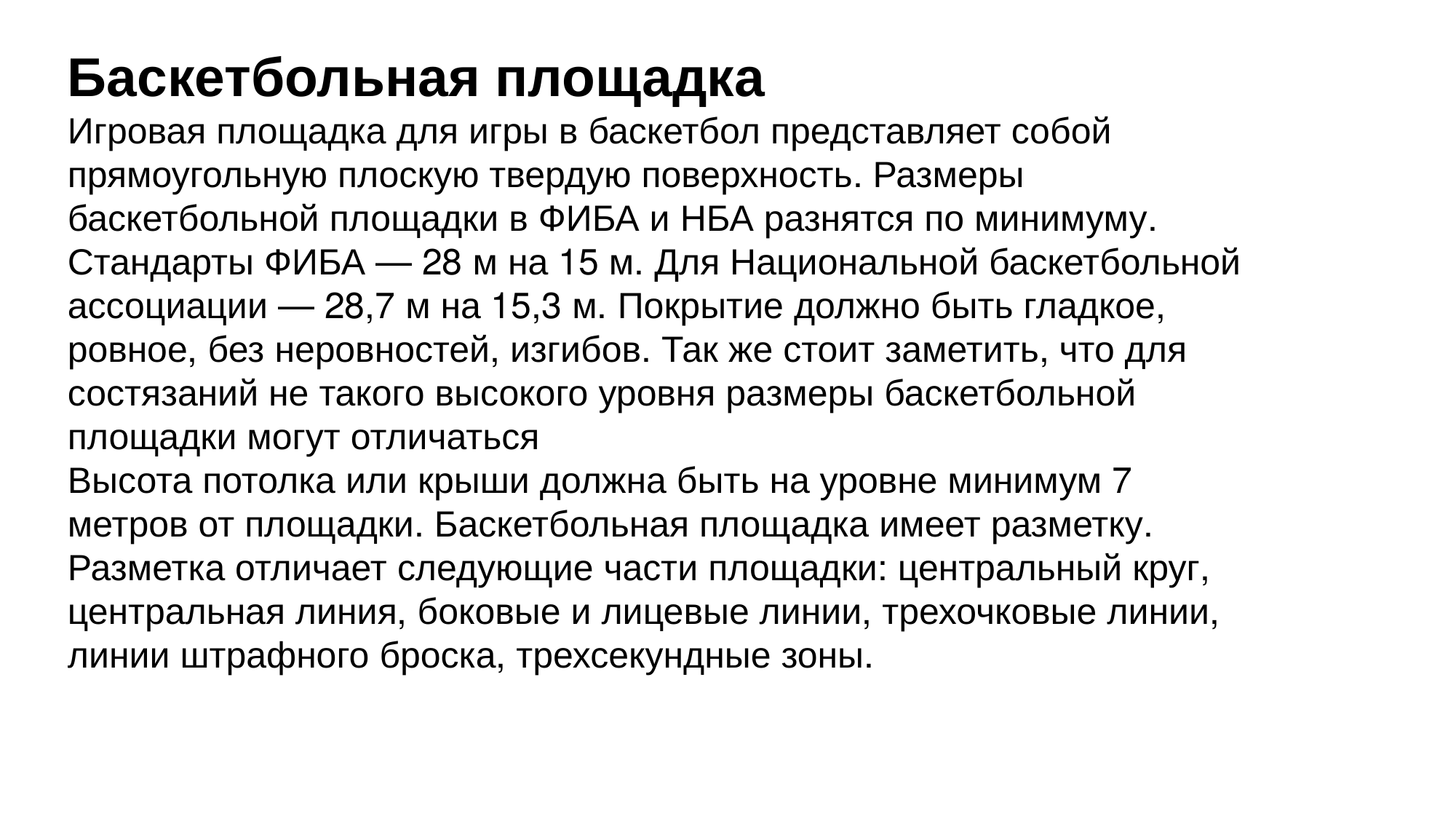

Баскетбольная площадка
Игровая площадка для игры в баскетбол представляет собой прямоугольную плоскую твердую поверхность. Размеры баскетбольной площадки в ФИБА и НБА разнятся по минимуму. Стандарты ФИБА — 28 м на 15 м. Для Национальной баскетбольной ассоциации — 28,7 м на 15,3 м. Покрытие должно быть гладкое, ровное, без неровностей, изгибов. Так же стоит заметить, что для состязаний не такого высокого уровня размеры баскетбольной площадки могут отличаться
Высота потолка или крыши должна быть на уровне минимум 7 метров от площадки. Баскетбольная площадка имеет разметку. Разметка отличает следующие части площадки: центральный круг, центральная линия, боковые и лицевые линии, трехочковые линии, линии штрафного броска, трехсекундные зоны.